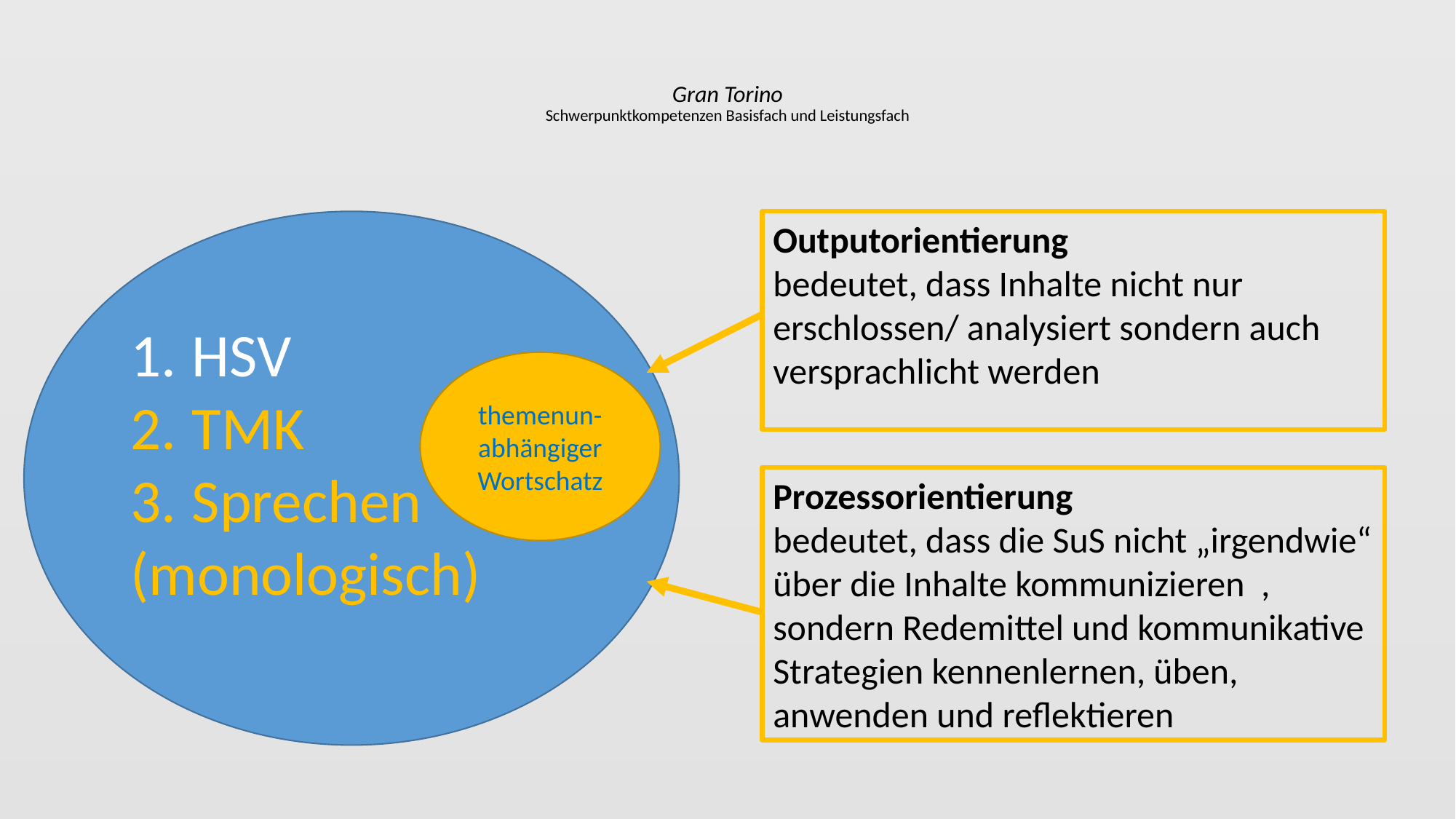

# Gran Torino Schwerpunktkompetenzen Basisfach und Leistungsfach
HSV
TMK
Sprechen
(monologisch)

Outputorientierung
bedeutet, dass Inhalte nicht nur erschlossen/ analysiert sondern auch versprachlicht werden

themenun-abhängiger Wortschatz
Prozessorientierung
bedeutet, dass die SuS nicht „irgendwie“ über die Inhalte kommunizieren  , sondern Redemittel und kommunikative Strategien kennenlernen, üben, anwenden und reflektieren